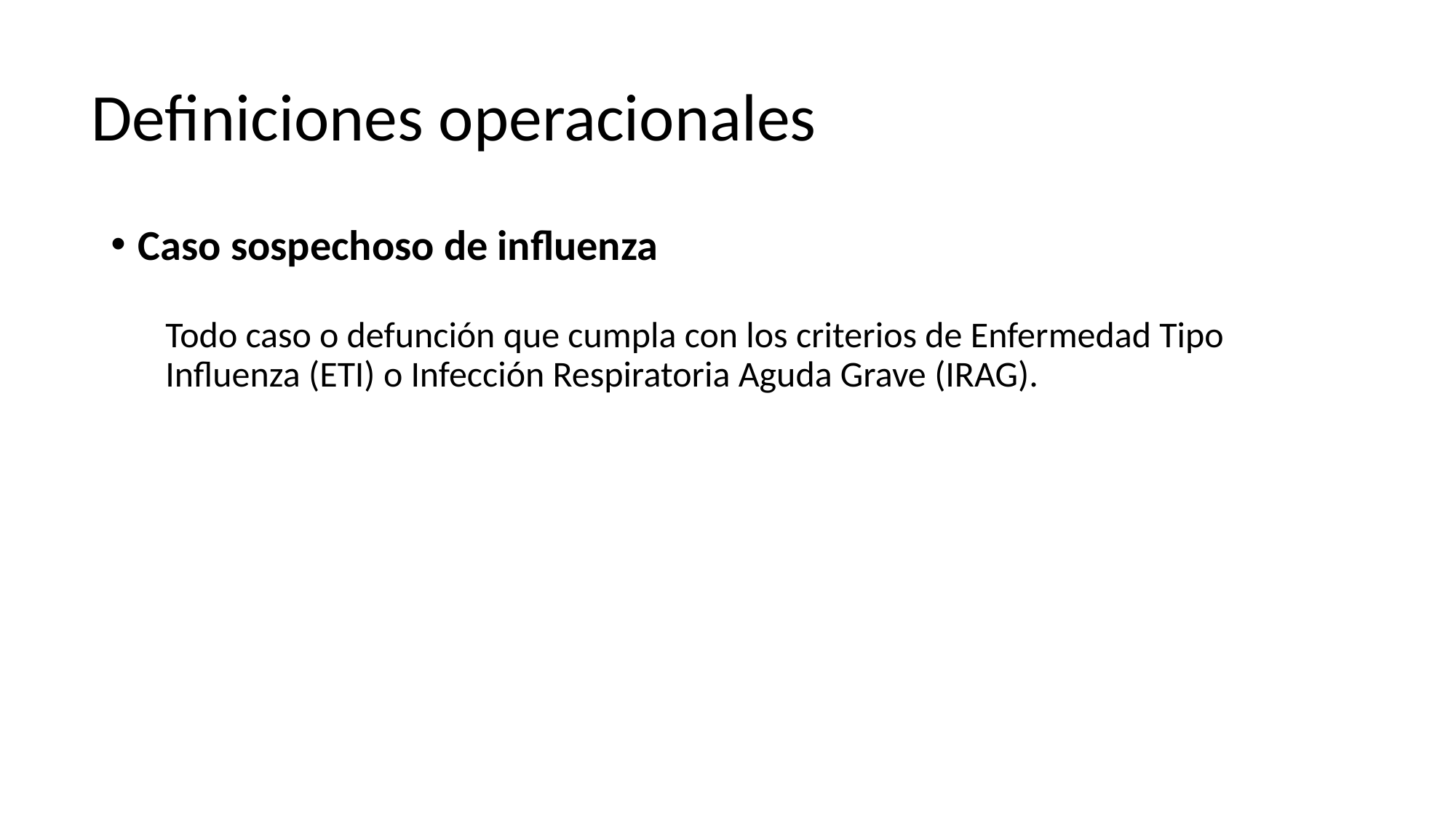

# Definiciones operacionales
Caso sospechoso de influenza
Todo caso o defunción que cumpla con los criterios de Enfermedad Tipo Influenza (ETI) o Infección Respiratoria Aguda Grave (IRAG).